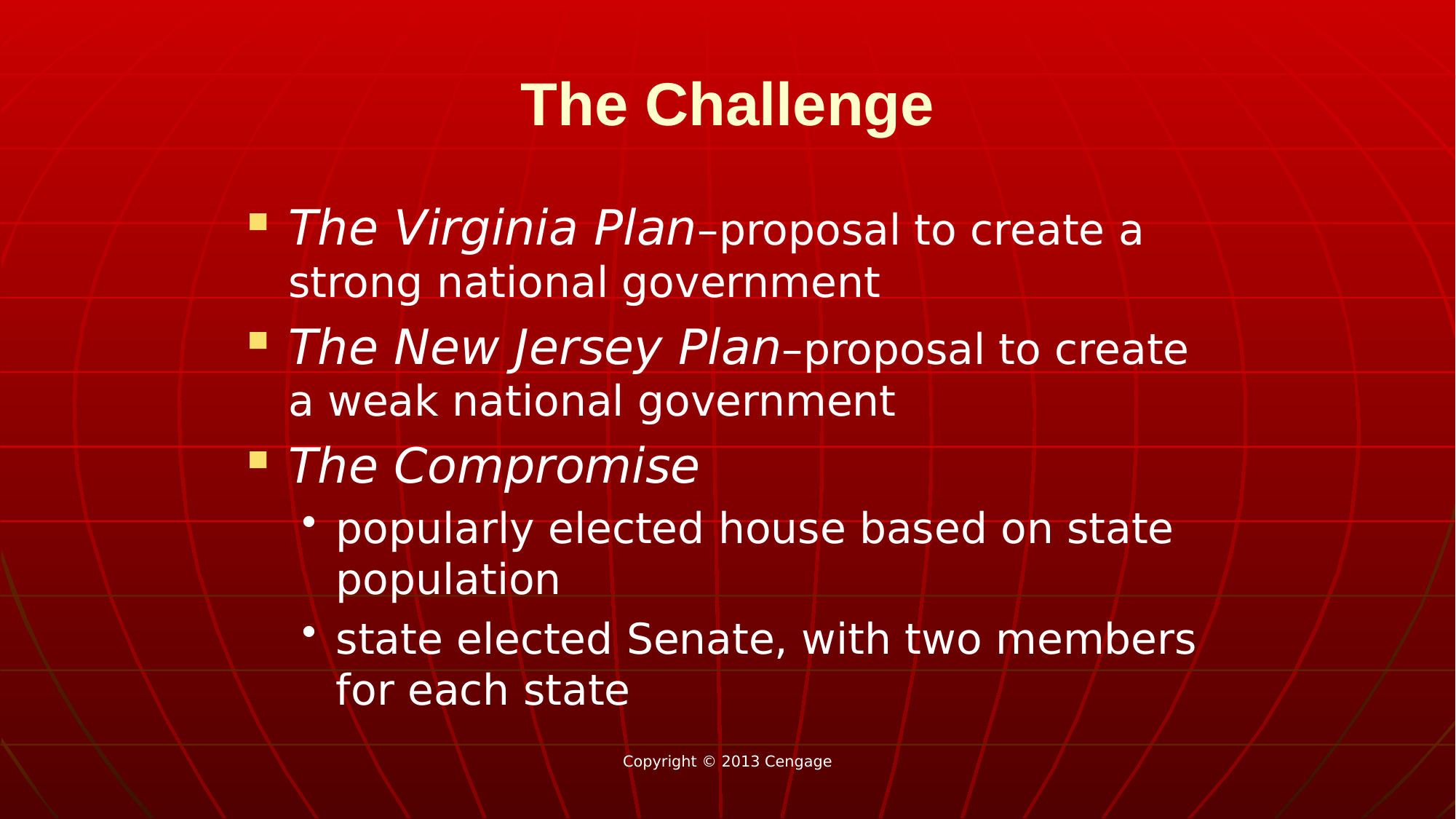

# The Challenge
The Virginia Plan–proposal to create a strong national government
The New Jersey Plan–proposal to create a weak national government
The Compromise
popularly elected house based on state population
state elected Senate, with two members for each state
Copyright © 2013 Cengage